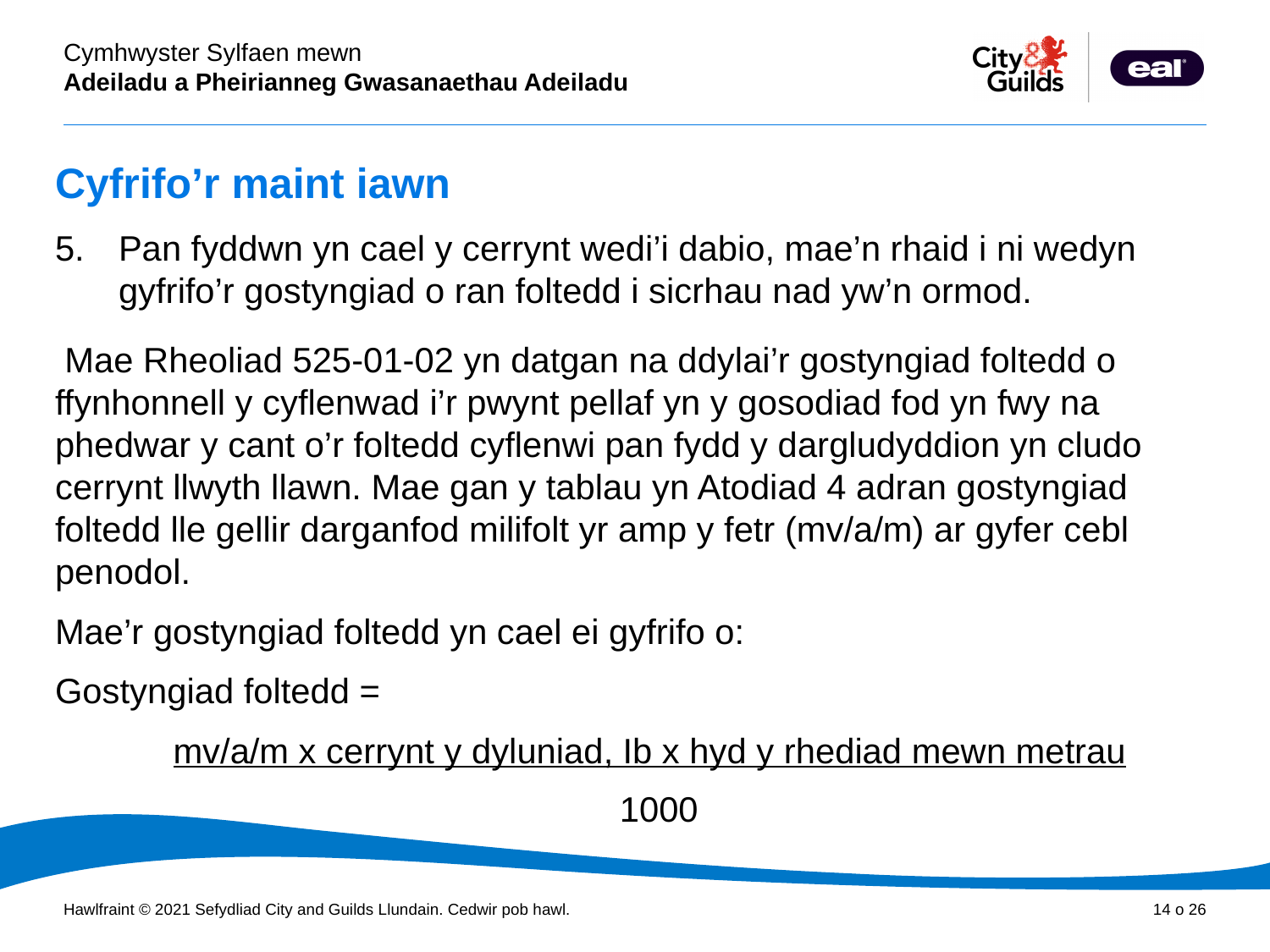

# Cyfrifo’r maint iawn
Pan fyddwn yn cael y cerrynt wedi’i dabio, mae’n rhaid i ni wedyn gyfrifo’r gostyngiad o ran foltedd i sicrhau nad yw’n ormod.
 Mae Rheoliad 525-01-02 yn datgan na ddylai’r gostyngiad foltedd o ffynhonnell y cyflenwad i’r pwynt pellaf yn y gosodiad fod yn fwy na phedwar y cant o’r foltedd cyflenwi pan fydd y dargludyddion yn cludo cerrynt llwyth llawn. Mae gan y tablau yn Atodiad 4 adran gostyngiad foltedd lle gellir darganfod milifolt yr amp y fetr (mv/a/m) ar gyfer cebl penodol.
Mae’r gostyngiad foltedd yn cael ei gyfrifo o:
Gostyngiad foltedd =
 mv/a/m x cerrynt y dyluniad, Ib x hyd y rhediad mewn metrau
                                                          1000